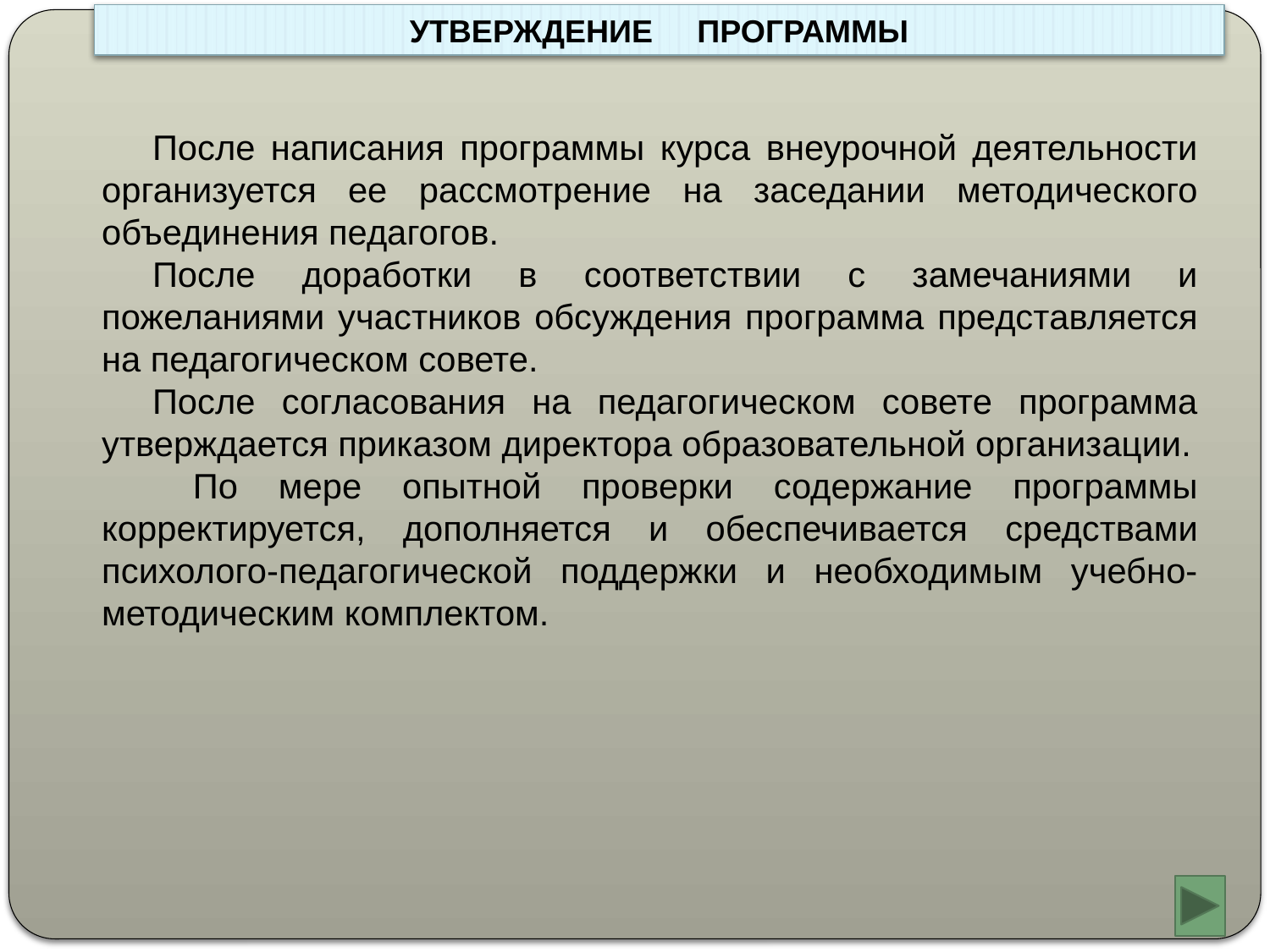

УТВЕРЖДЕНИЕ     ПРОГРАММЫ
После написания программы курса внеурочной деятельности организуется ее рассмотрение на заседании методического объединения педагогов.
После доработки в соответствии с замечаниями и пожеланиями участников обсуждения программа представляется на педагогическом совете.
После согласования на педагогическом совете программа утверждается приказом директора образовательной организации.
 По мере опытной проверки содержание программы корректируется, дополняется и обеспечивается средствами психолого-педагогической поддержки и необходимым учебно-методическим комплектом.